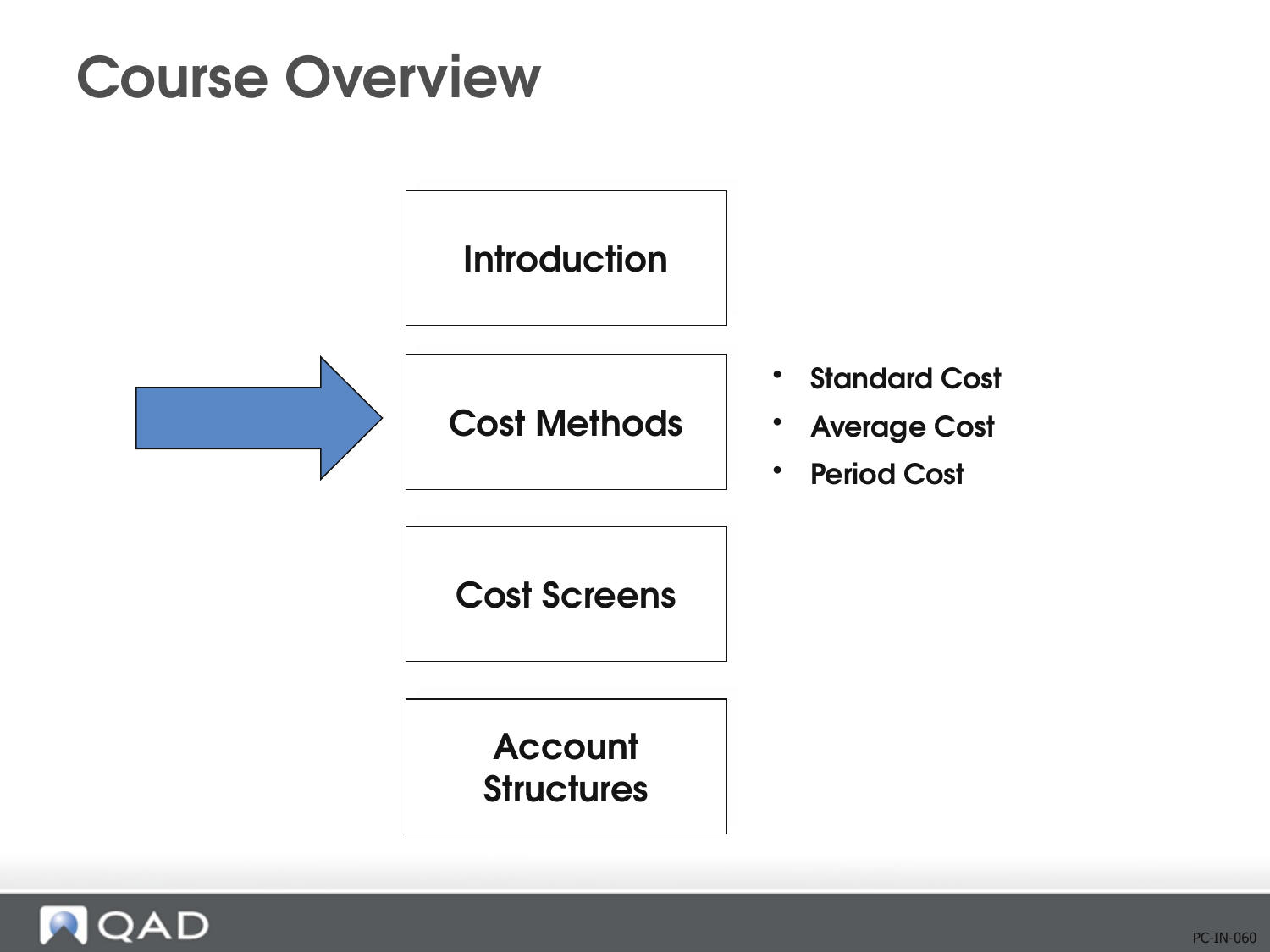

# Course Overview
Introduction
Cost Methods
 Standard Cost
 Average Cost
 Period Cost

Cost Screens
Account
Structures
PC-IN-060